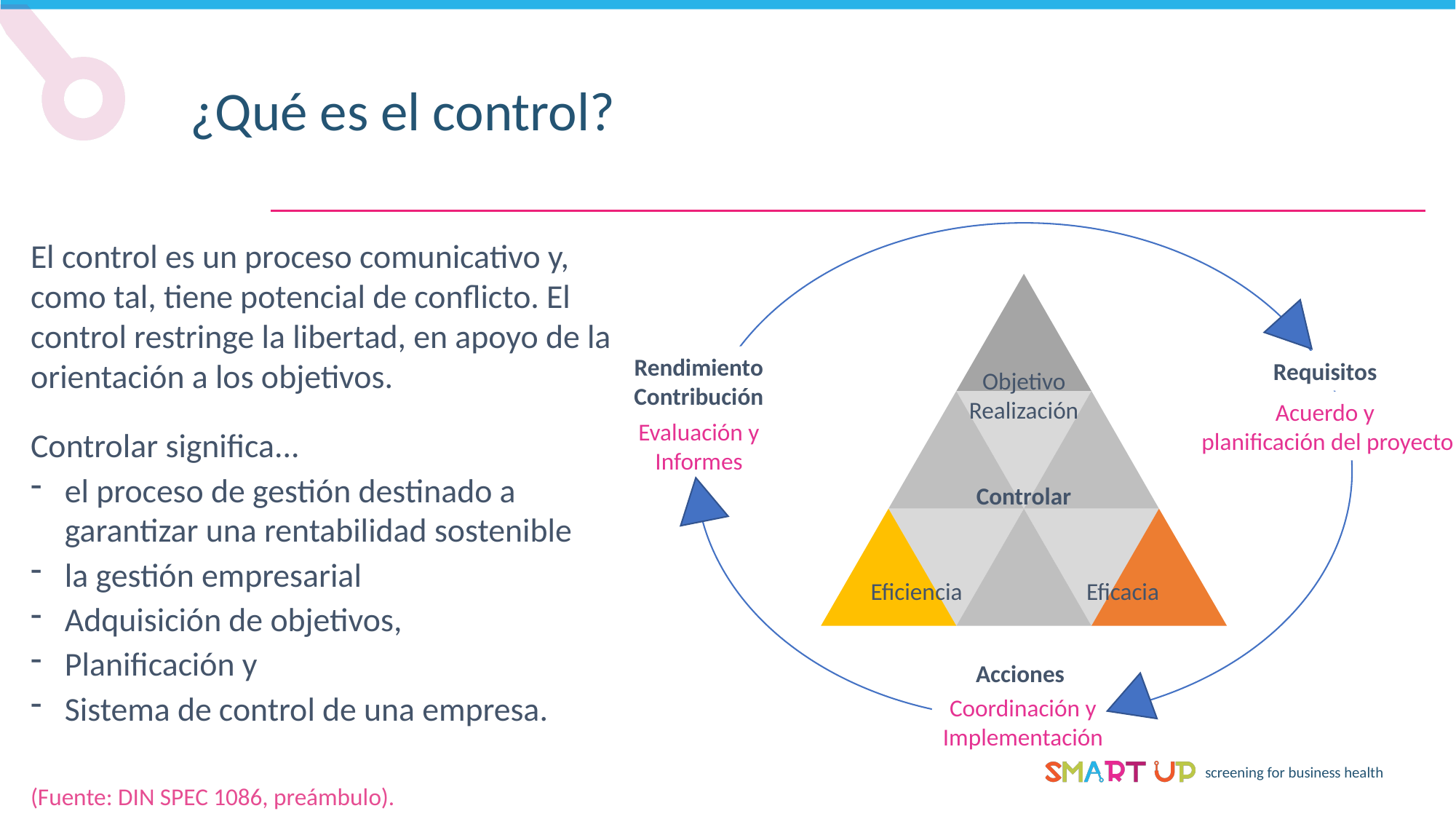

¿Qué es el control?

El control es un proceso comunicativo y, como tal, tiene potencial de conflicto. El control restringe la libertad, en apoyo de la orientación a los objetivos.

Controlar significa...
el proceso de gestión destinado a garantizar una rentabilidad sostenible
la gestión empresarial
Adquisición de objetivos,
Planificación y
Sistema de control de una empresa.

(Fuente: DIN SPEC 1086, preámbulo).

Objetivo
Realización
Controlar
Eficiencia
Eficacia

Rendimiento
Contribución
Requisitos
Acuerdo y
planificación del proyecto
Evaluación y
Informes

Acciones

Coordinación y
Implementación